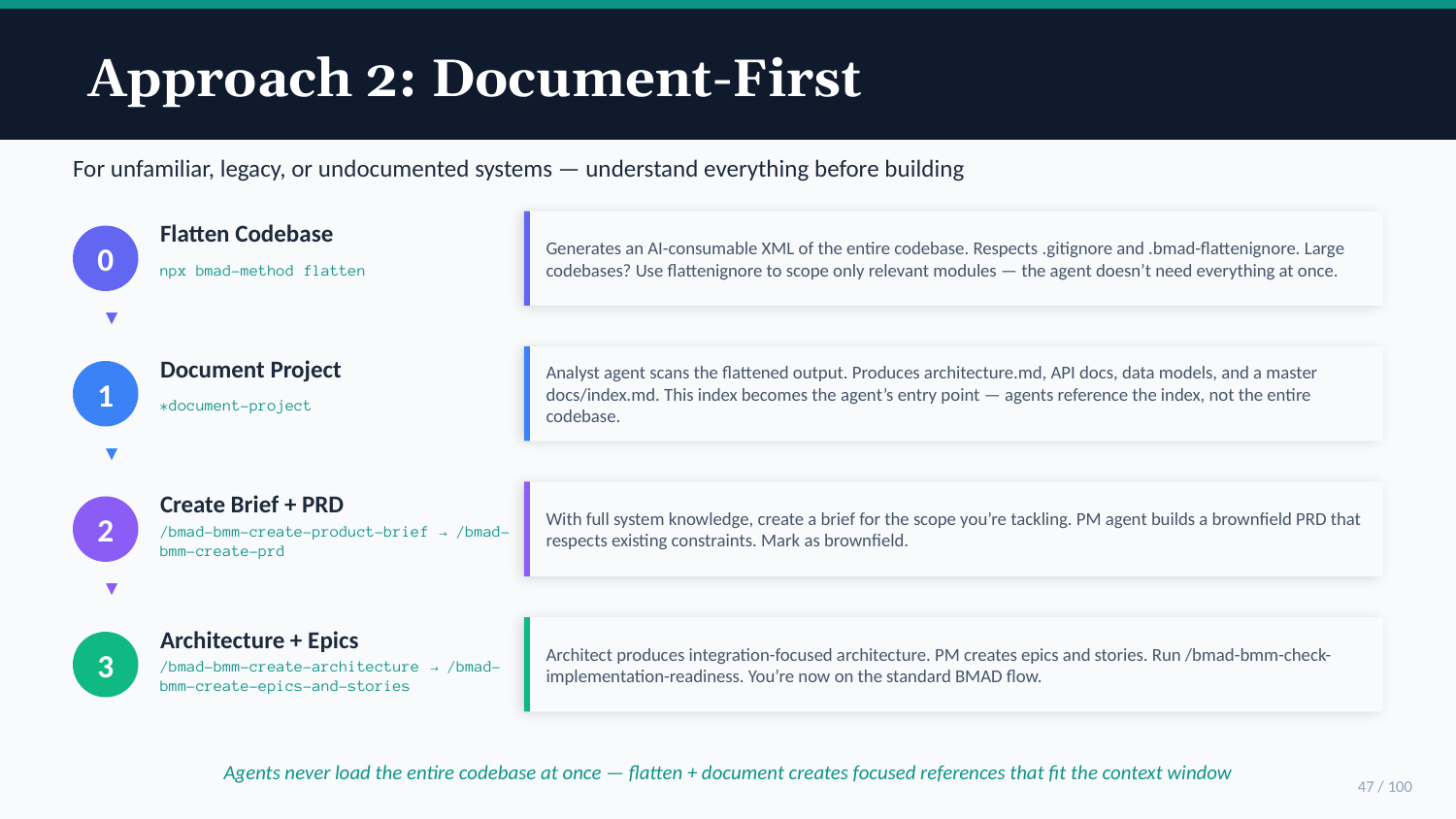

Approach 2: Document-First
For unfamiliar, legacy, or undocumented systems — understand everything before building
Flatten Codebase

Generates an AI-consumable XML of the entire codebase. Respects .gitignore and .bmad-flattenignore. Large codebases? Use flattenignore to scope only relevant modules — the agent doesn’t need everything at once.

0
npx bmad-method flatten
▼
Document Project

Analyst agent scans the flattened output. Produces architecture.md, API docs, data models, and a master docs/index.md. This index becomes the agent’s entry point — agents reference the index, not the entire codebase.

1
*document-project
▼
Create Brief + PRD

With full system knowledge, create a brief for the scope you’re tackling. PM agent builds a brownfield PRD that respects existing constraints. Mark as brownfield.

2
/bmad-bmm-create-product-brief → /bmad-bmm-create-prd
▼
Architecture + Epics

Architect produces integration-focused architecture. PM creates epics and stories. Run /bmad-bmm-check-implementation-readiness. You’re now on the standard BMAD flow.

3
/bmad-bmm-create-architecture → /bmad-bmm-create-epics-and-stories
Agents never load the entire codebase at once — flatten + document creates focused references that fit the context window
47 / 100